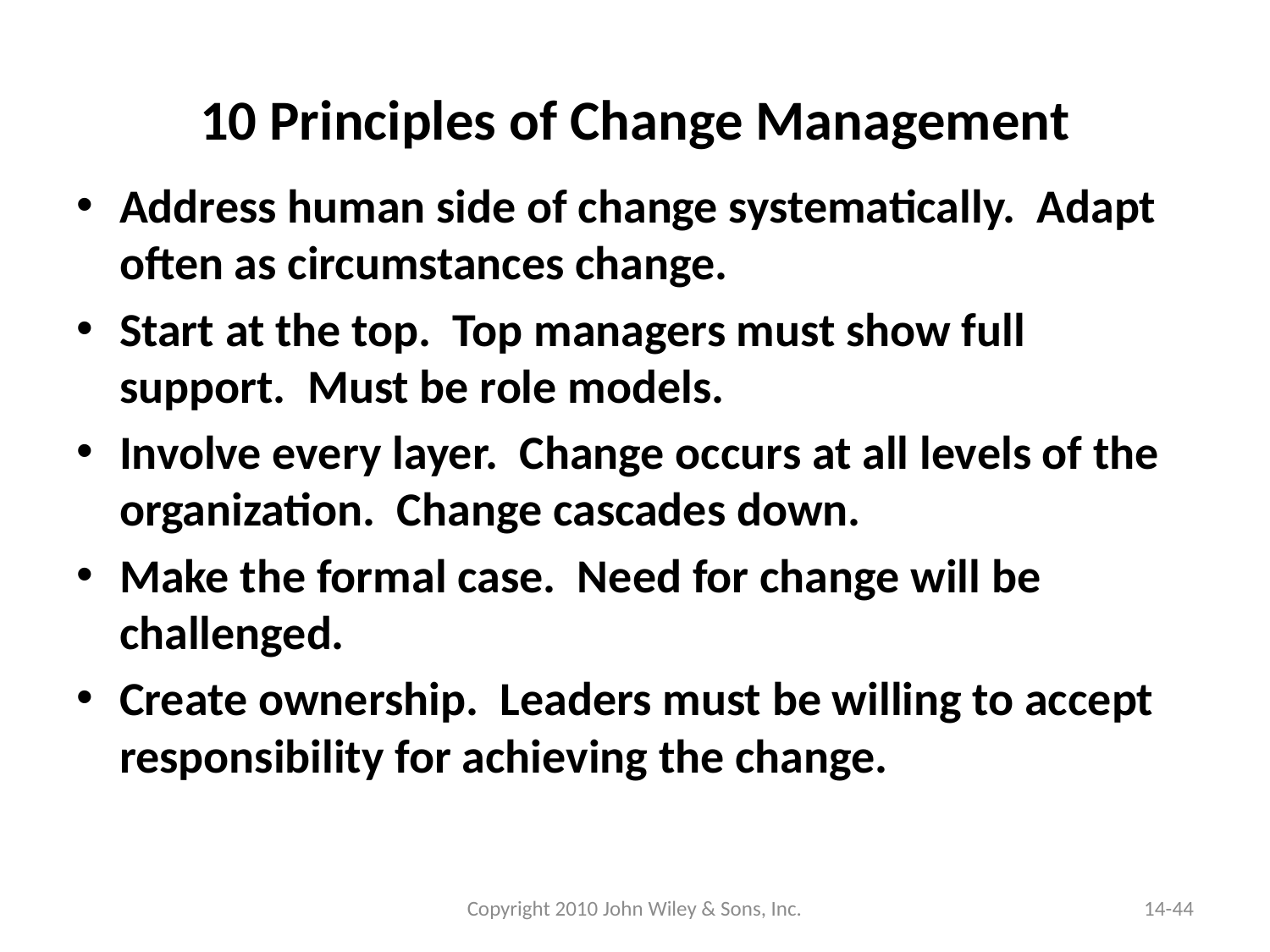

# 10 Principles of Change Management
Address human side of change systematically.  Adapt often as circumstances change.
Start at the top.  Top managers must show full support.  Must be role models.
Involve every layer.  Change occurs at all levels of the organization.  Change cascades down.
Make the formal case.  Need for change will be challenged.
Create ownership.  Leaders must be willing to accept responsibility for achieving the change.
Copyright 2010 John Wiley & Sons, Inc.
14-44